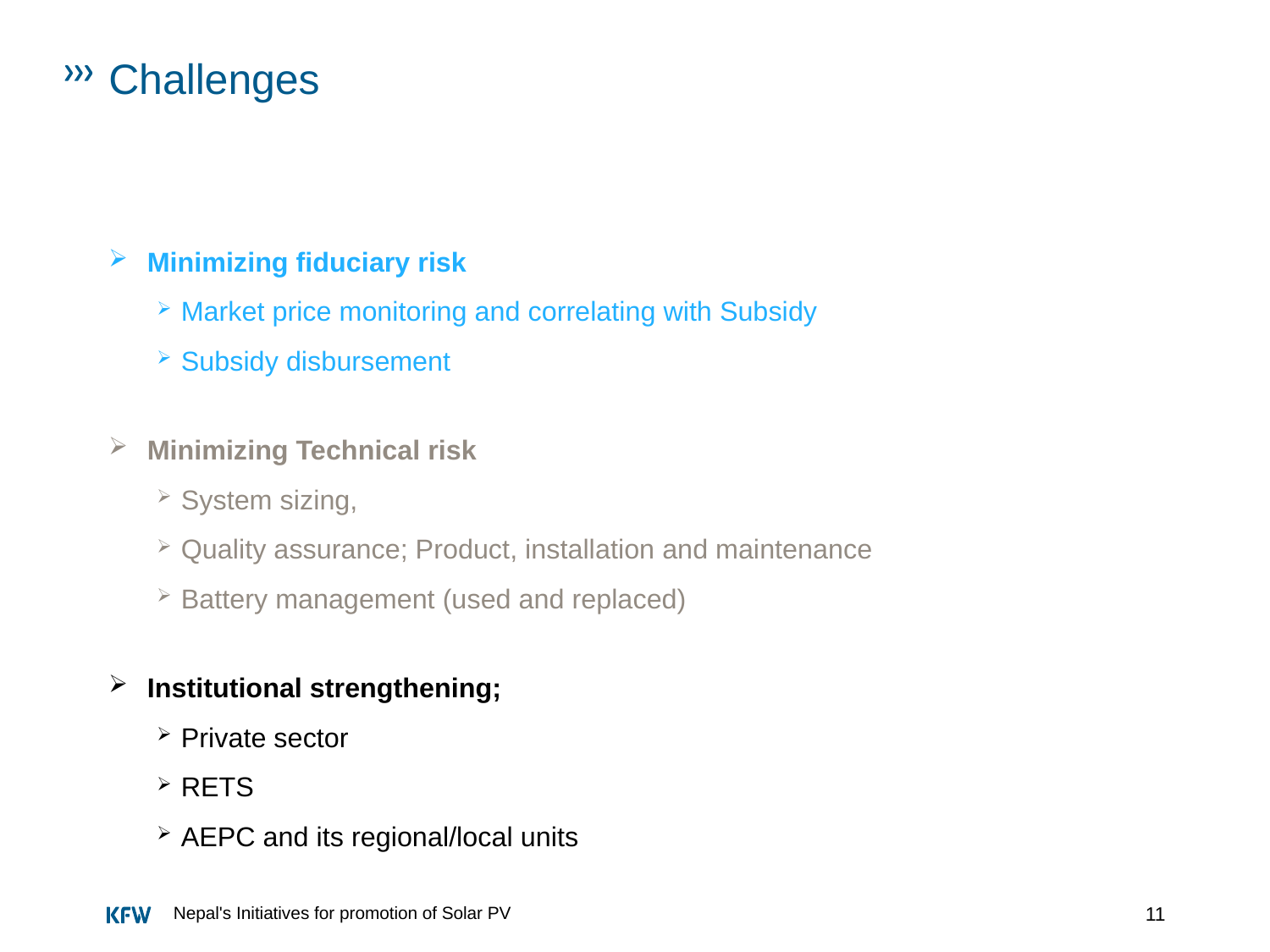

# Challenges
Minimizing fiduciary risk
Market price monitoring and correlating with Subsidy
Subsidy disbursement

Minimizing Technical risk
System sizing,
Quality assurance; Product, installation and maintenance
Battery management (used and replaced)

Institutional strengthening;
Private sector
RETS
AEPC and its regional/local units

11
Nepal's Initiatives for promotion of Solar PV